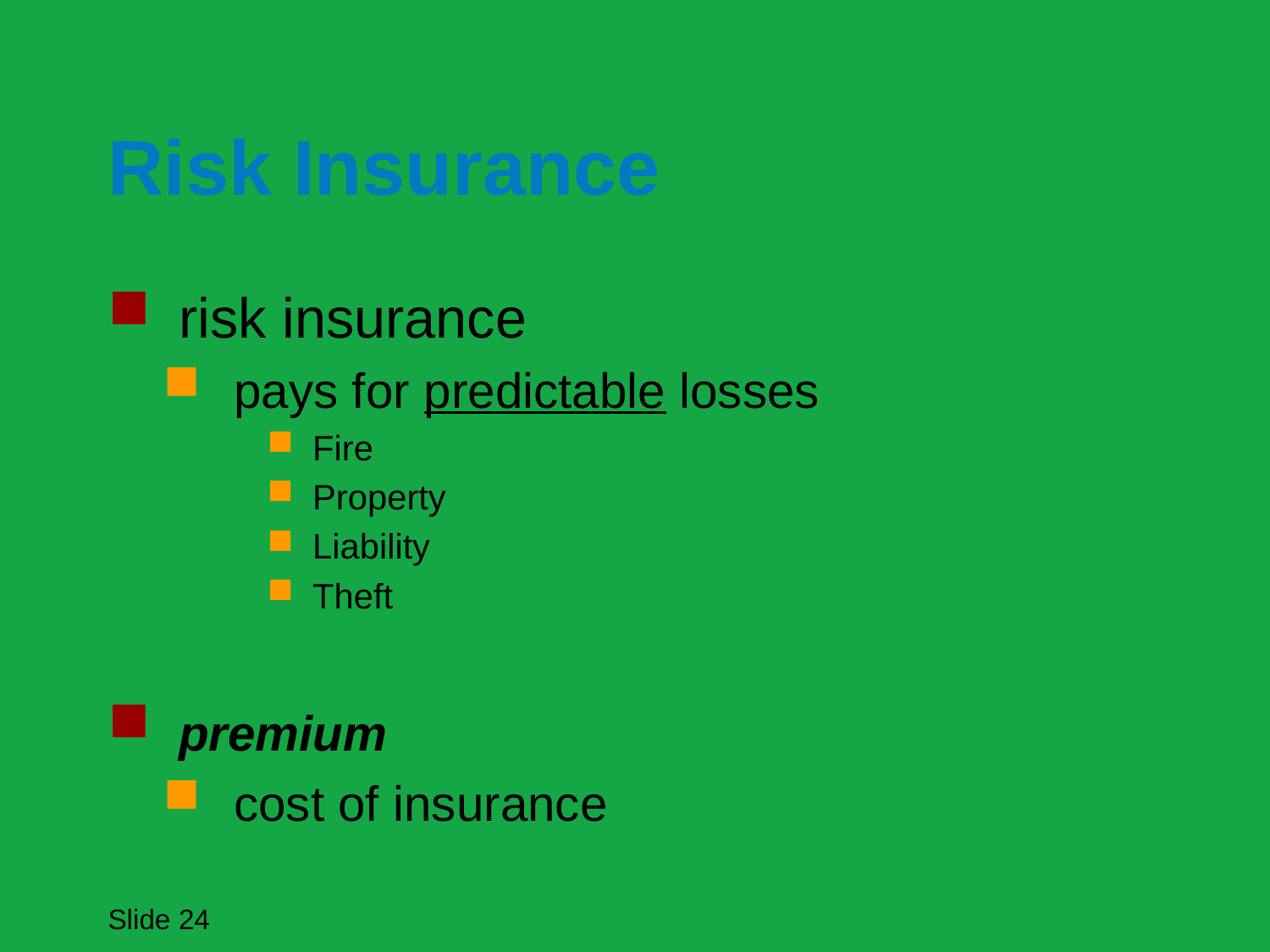

# Risk Insurance
 risk insurance
 pays for predictable losses
Fire
Property
Liability
Theft

 premium
 cost of insurance
Slide 24